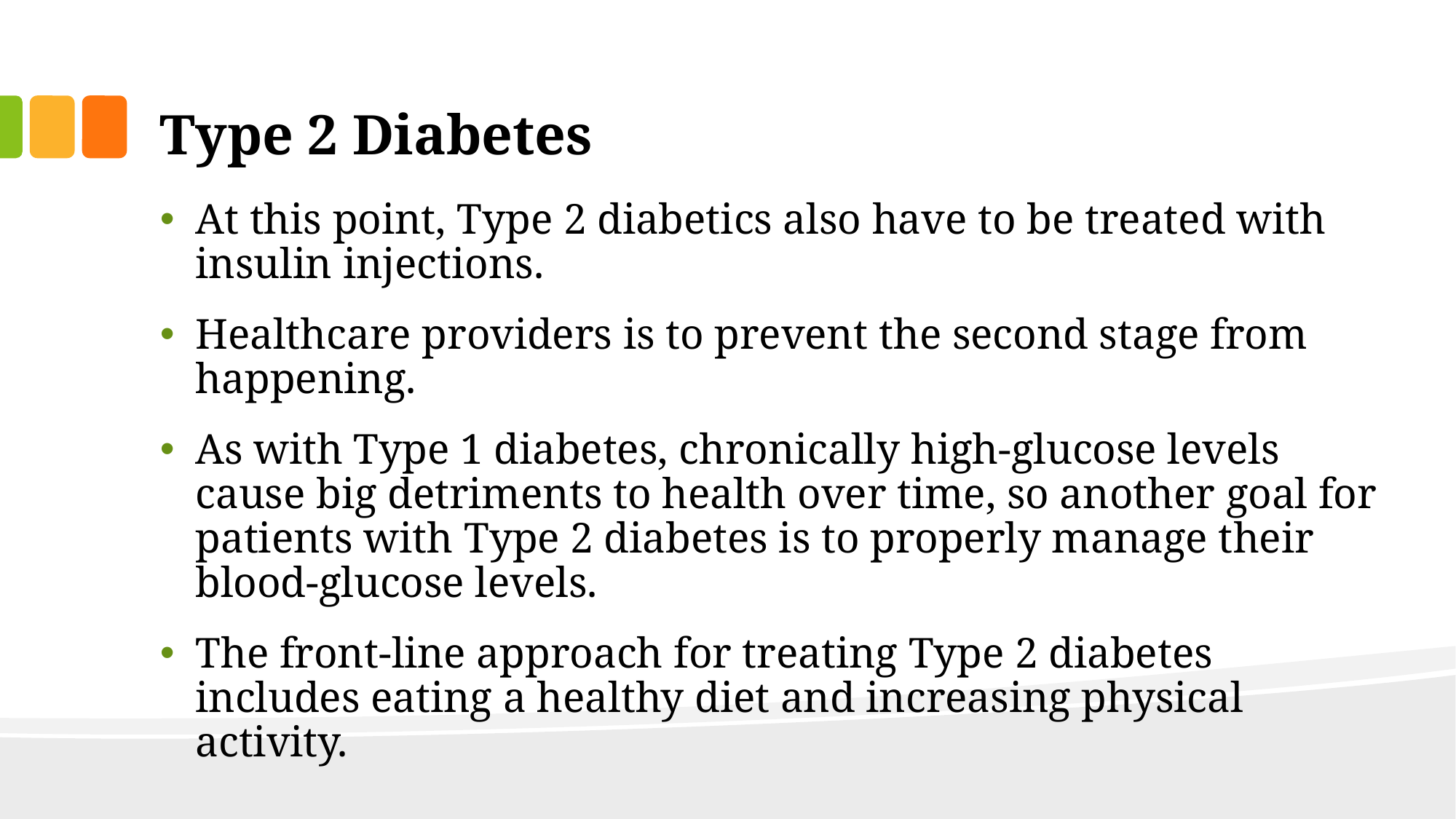

# Type 2 Diabetes
At this point, Type 2 diabetics also have to be treated with insulin injections.
Healthcare providers is to prevent the second stage from happening.
As with Type 1 diabetes, chronically high-glucose levels cause big detriments to health over time, so another goal for patients with Type 2 diabetes is to properly manage their blood-glucose levels.
The front-line approach for treating Type 2 diabetes includes eating a healthy diet and increasing physical activity.